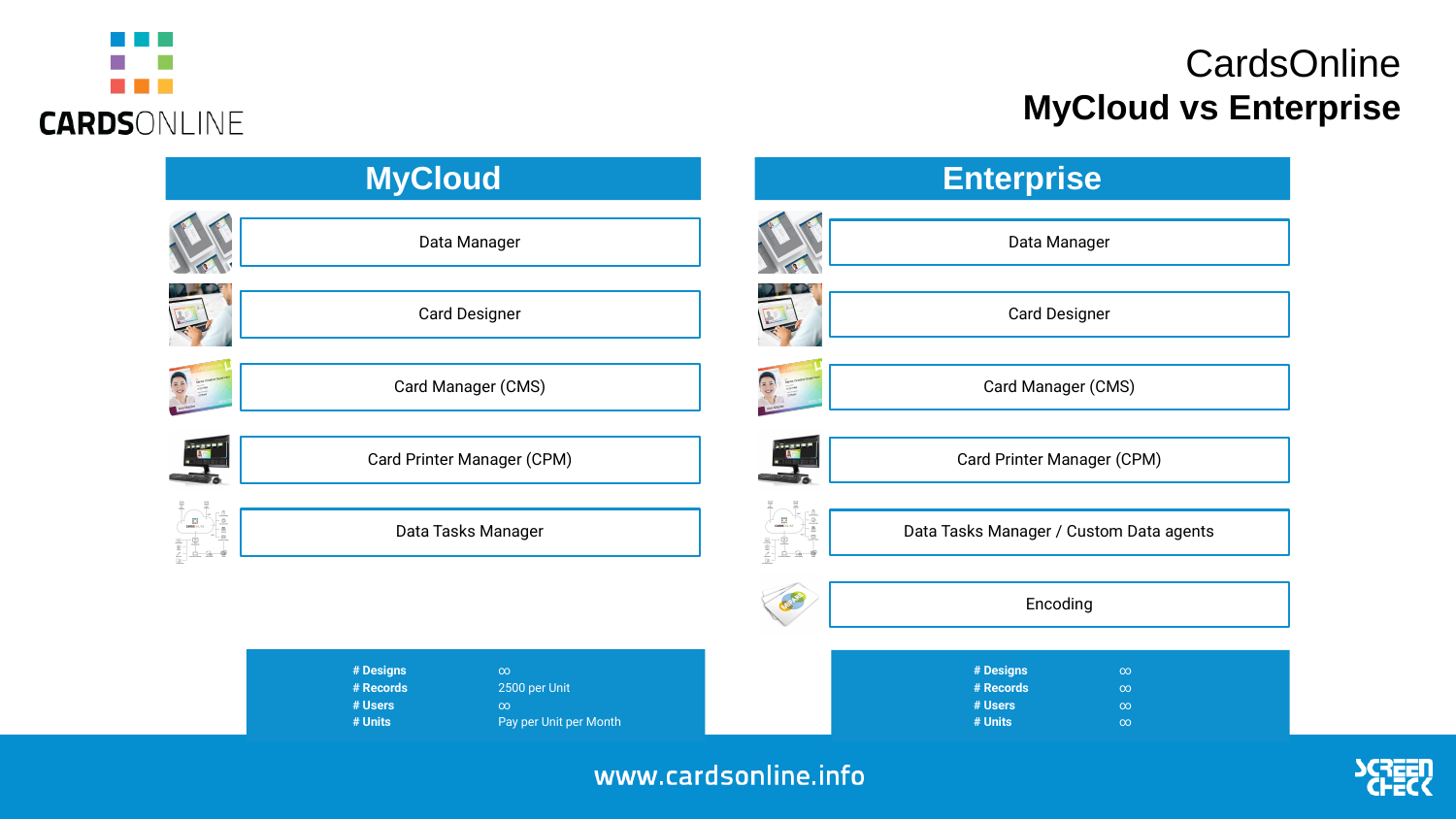

# CardsOnline MyCloud vs Enterprise
MyCloud
Data Manager
Card Designer
Card Manager (CMS)
Card Printer Manager (CPM)
Data Tasks Manager
Enterprise
Data Manager
Card Designer
Card Manager (CMS)
Card Printer Manager (CPM)
Data Tasks Manager / Custom Data agents
Encoding

# Designs	∞
# Records	2500 per Unit
# Users	∞
# Units	Pay per Unit per Month

# Designs	∞
# Records	∞
# Users	∞
# Units	∞